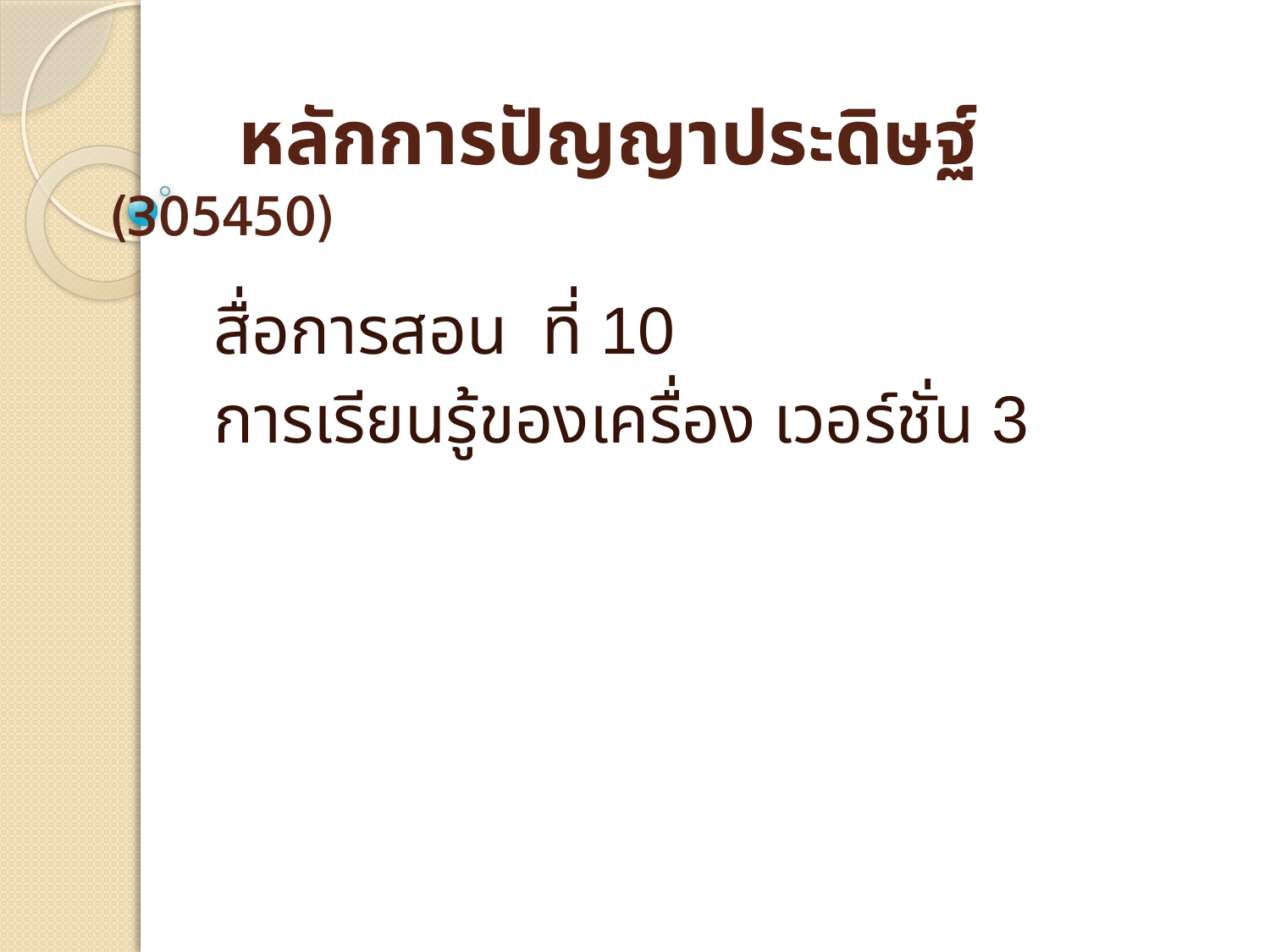

# หลักการปัญญาประดิษฐ์ (305450)
		สื่อการสอน  ที่ 10
	การเรียนรู้ของเครื่อง เวอร์ชั่น 3